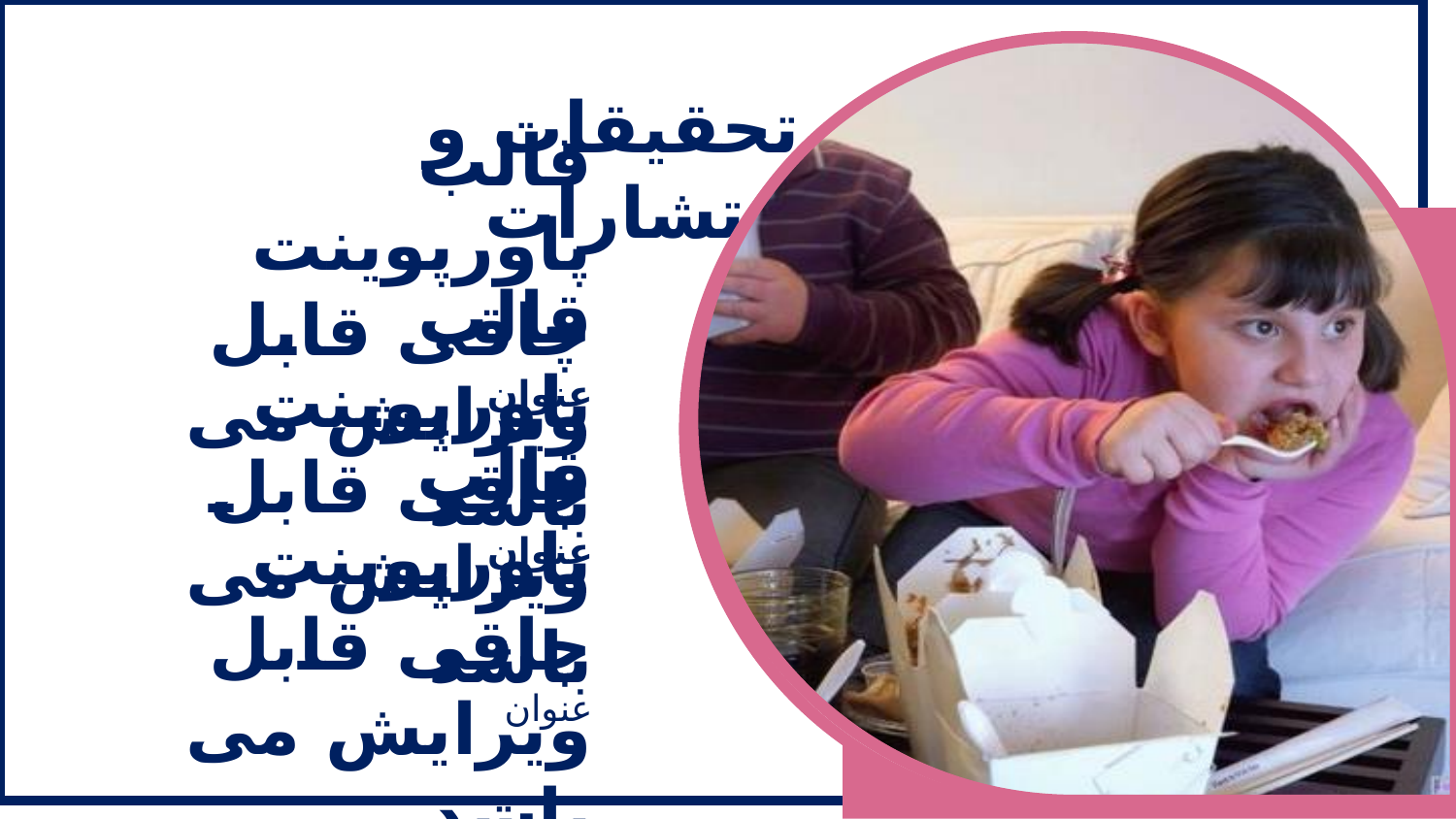

# تحقیقات و انتشارات

قالب پاورپوینت چاقی قابل ویرایش می باشد
عنوان
قالب پاورپوینت چاقی قابل ویرایش می باشد
عنوان
قالب پاورپوینت چاقی قابل ویرایش می باشد
عنوان